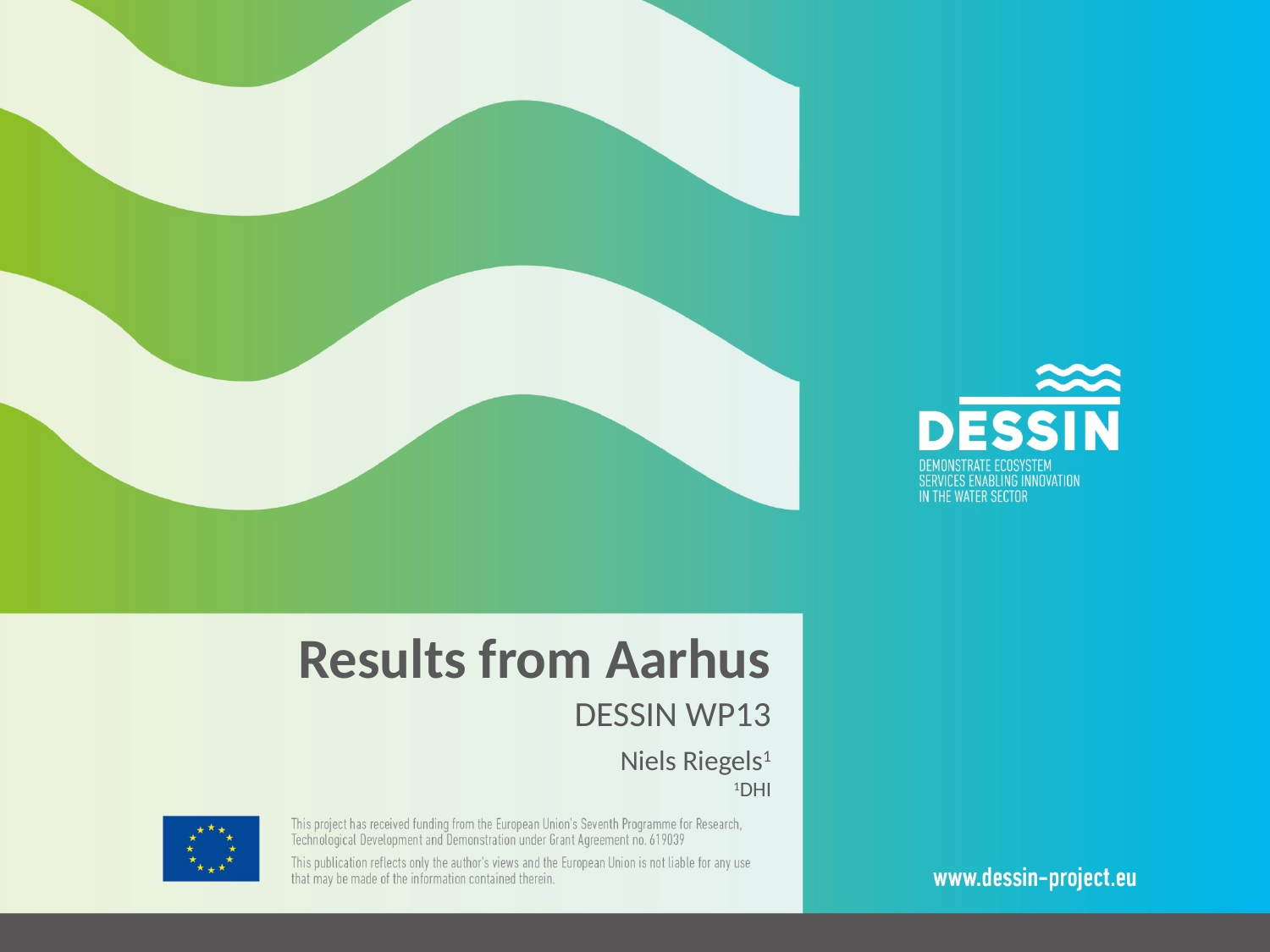

Results from Aarhus
DESSIN WP13
Niels Riegels1
1DHI